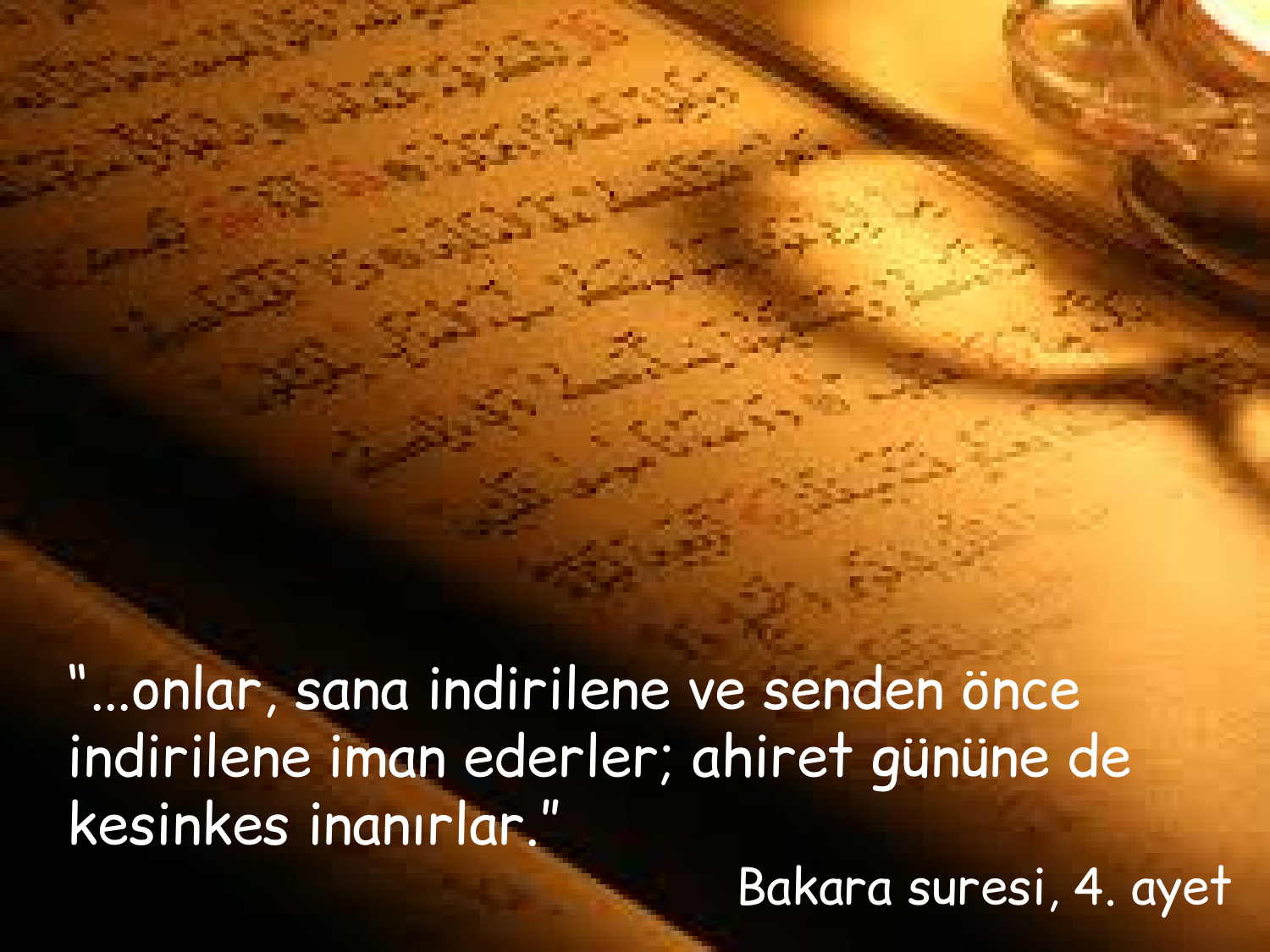

“...onlar, sana indirilene ve senden önce indirilene iman ederler; ahiret gününe de kesinkes inanırlar.”
Bakara suresi, 4. ayet